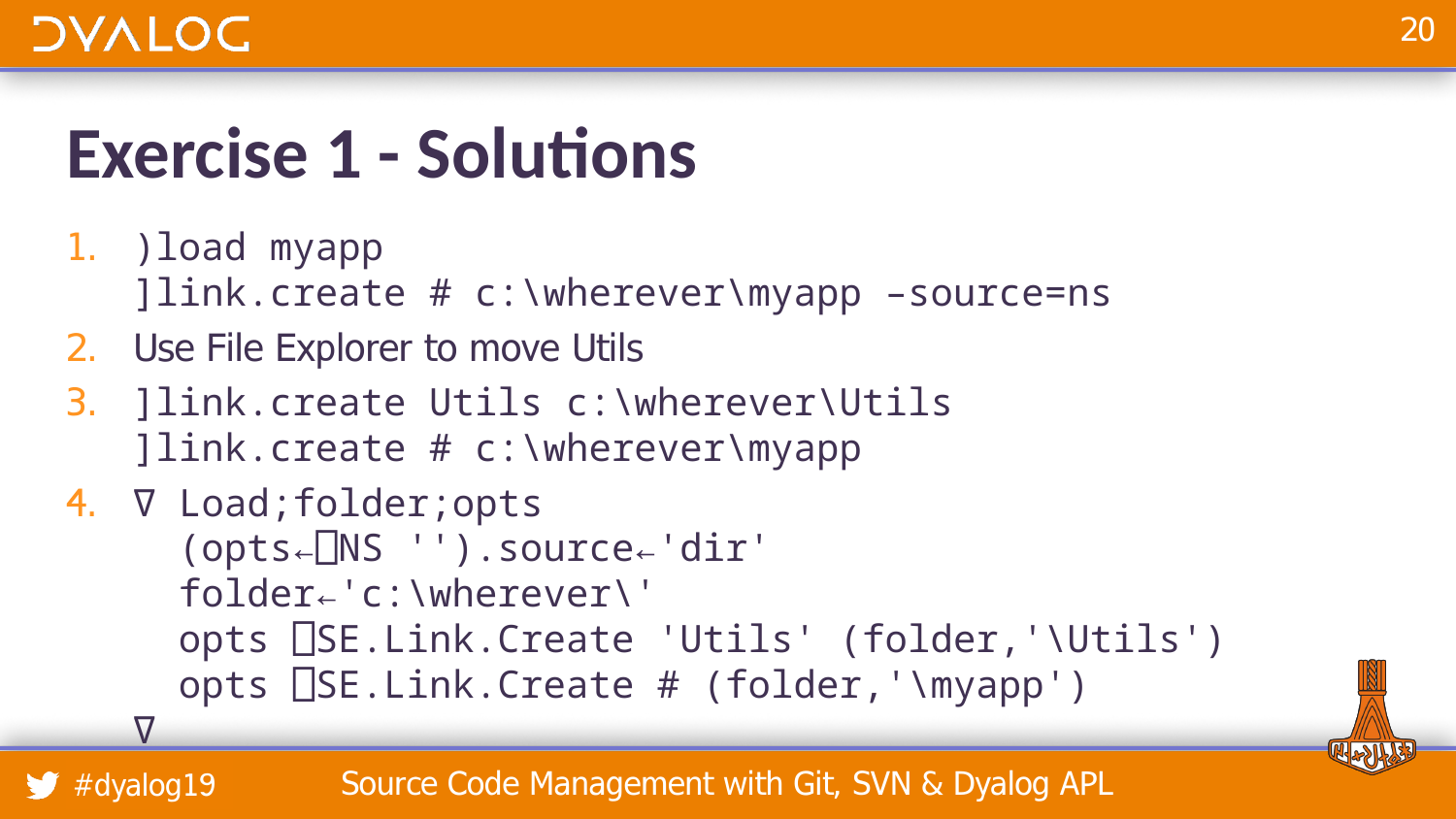

# Exercise 1 - Solutions
​)load myapp
]link.create # c:\wherever\myapp –source=ns
Use File Explorer to move Utils
​]link.create Utils c:\wherever\Utils
]link.create # c:\wherever\myapp
​∇ Load;folder;opts
  (opts←⎕NS '').source←'dir'
  folder←'c:\wherever\'
  opts ⎕SE.Link.Create 'Utils' (folder,'\Utils')
  opts ⎕SE.Link.Create # (folder,'\myapp')
∇